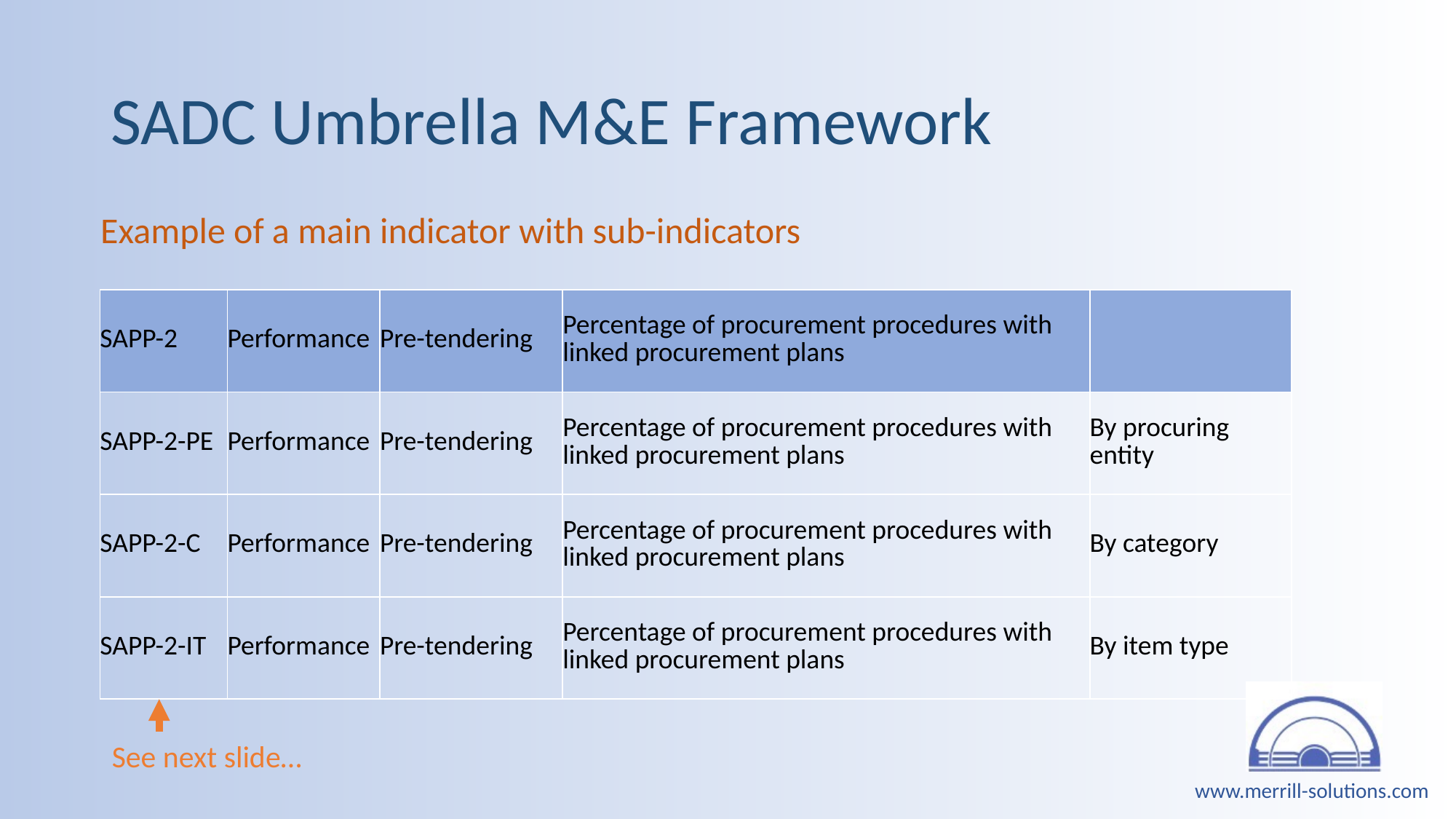

# SADC Umbrella M&E Framework
Example of a main indicator with sub-indicators
| SAPP-2 | Performance | Pre-tendering | Percentage of procurement procedures with linked procurement plans |  |
| --- | --- | --- | --- | --- |
| SAPP-2-PE | Performance | Pre-tendering | Percentage of procurement procedures with linked procurement plans | By procuring entity |
| SAPP-2-C | Performance | Pre-tendering | Percentage of procurement procedures with linked procurement plans | By category |
| SAPP-2-IT | Performance | Pre-tendering | Percentage of procurement procedures with linked procurement plans | By item type |
See next slide…